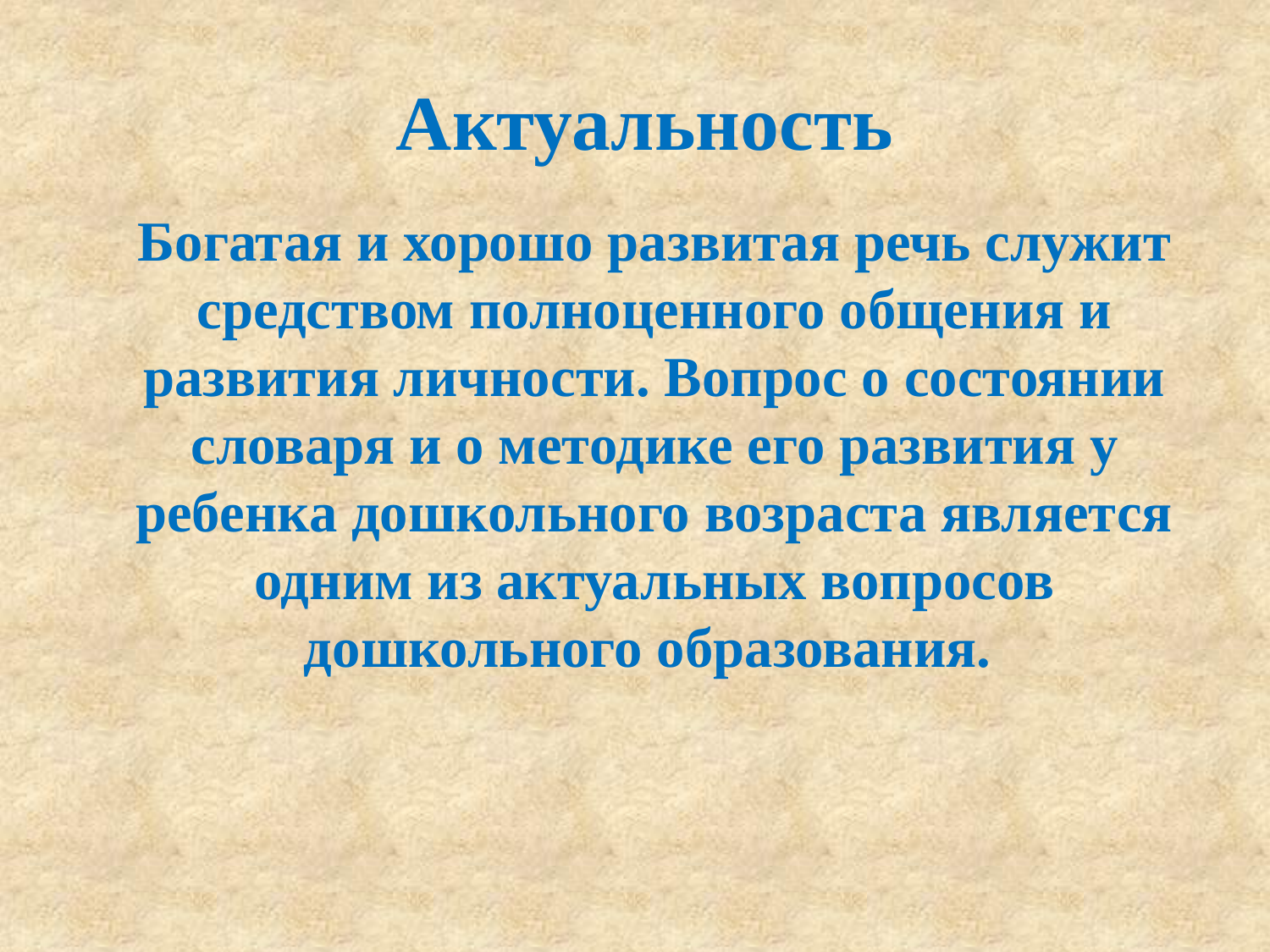

# Актуальность
Богатая и хорошо развитая речь служит средством полноценного общения и развития личности. Вопрос о состоянии словаря и о методике его развития у ребенка дошкольного возраста является одним из актуальных вопросов дошкольного образования.